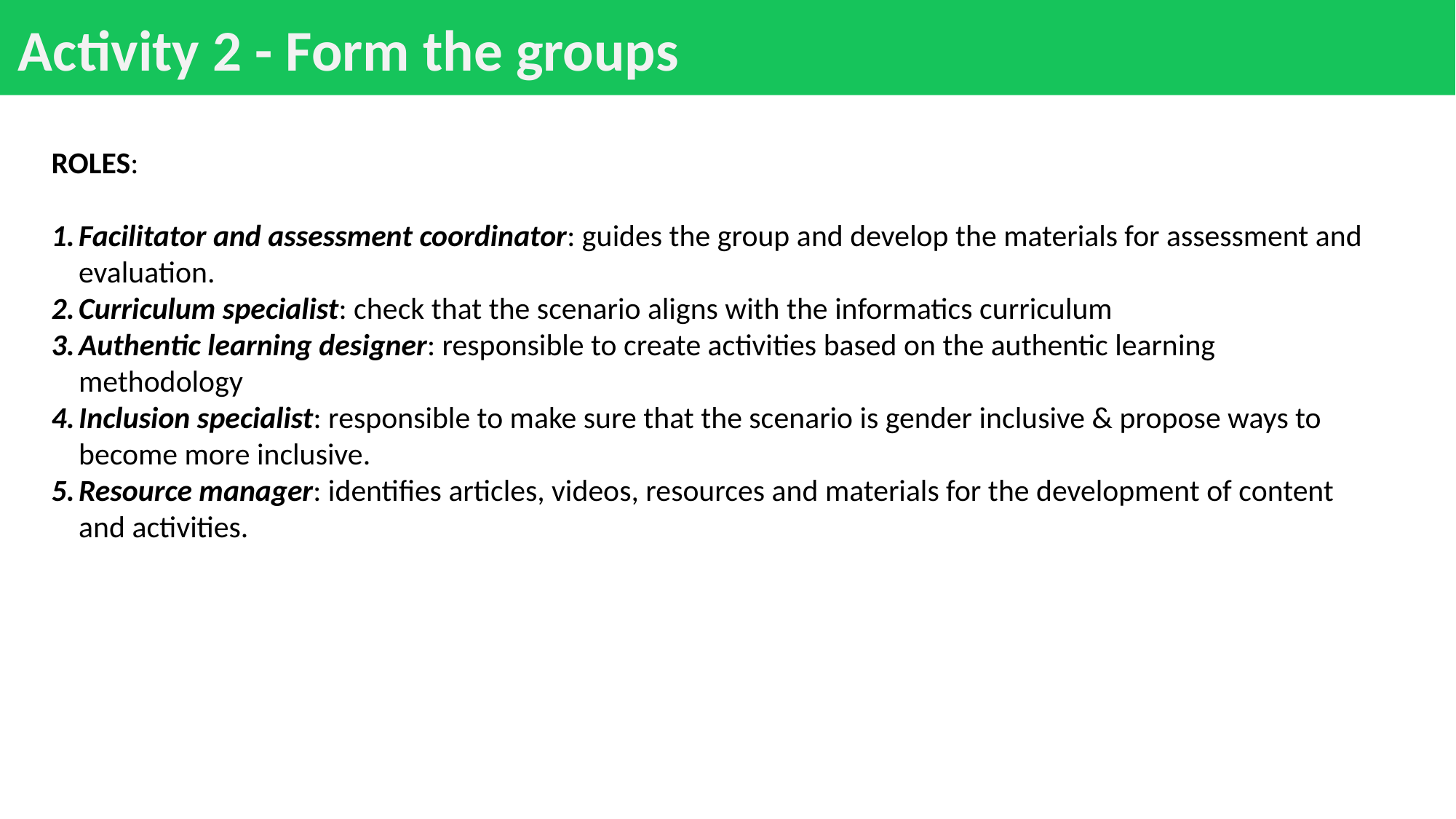

# Activity 2 - Form the groups
ROLES:
Facilitator and assessment coordinator: guides the group and develop the materials for assessment and evaluation.
Curriculum specialist: check that the scenario aligns with the informatics curriculum
Authentic learning designer: responsible to create activities based on the authentic learning methodology
Inclusion specialist: responsible to make sure that the scenario is gender inclusive & propose ways to become more inclusive.
Resource manager: identifies articles, videos, resources and materials for the development of content and activities.